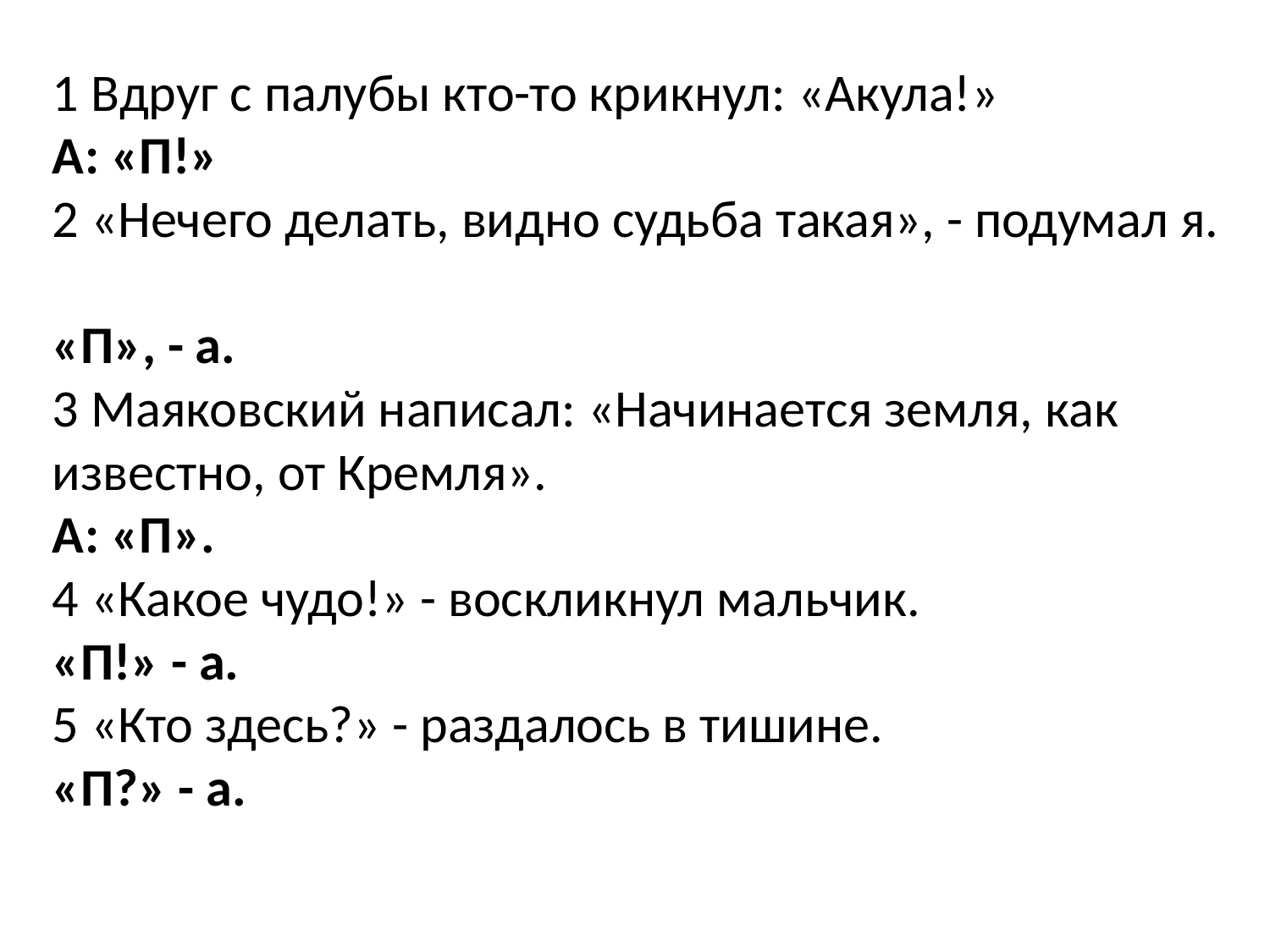

# 1 Вдруг с палубы кто-то крикнул: «Акула!» А: «П!» 2 «Нечего делать, видно судьба такая», - подумал я. «П», - а. 3 Маяковский написал: «Начинается земля, как известно, от Кремля». А: «П». 4 «Какое чудо!» - воскликнул мальчик. «П!» - а. 5 «Кто здесь?» - раздалось в тишине. «П?» - а.